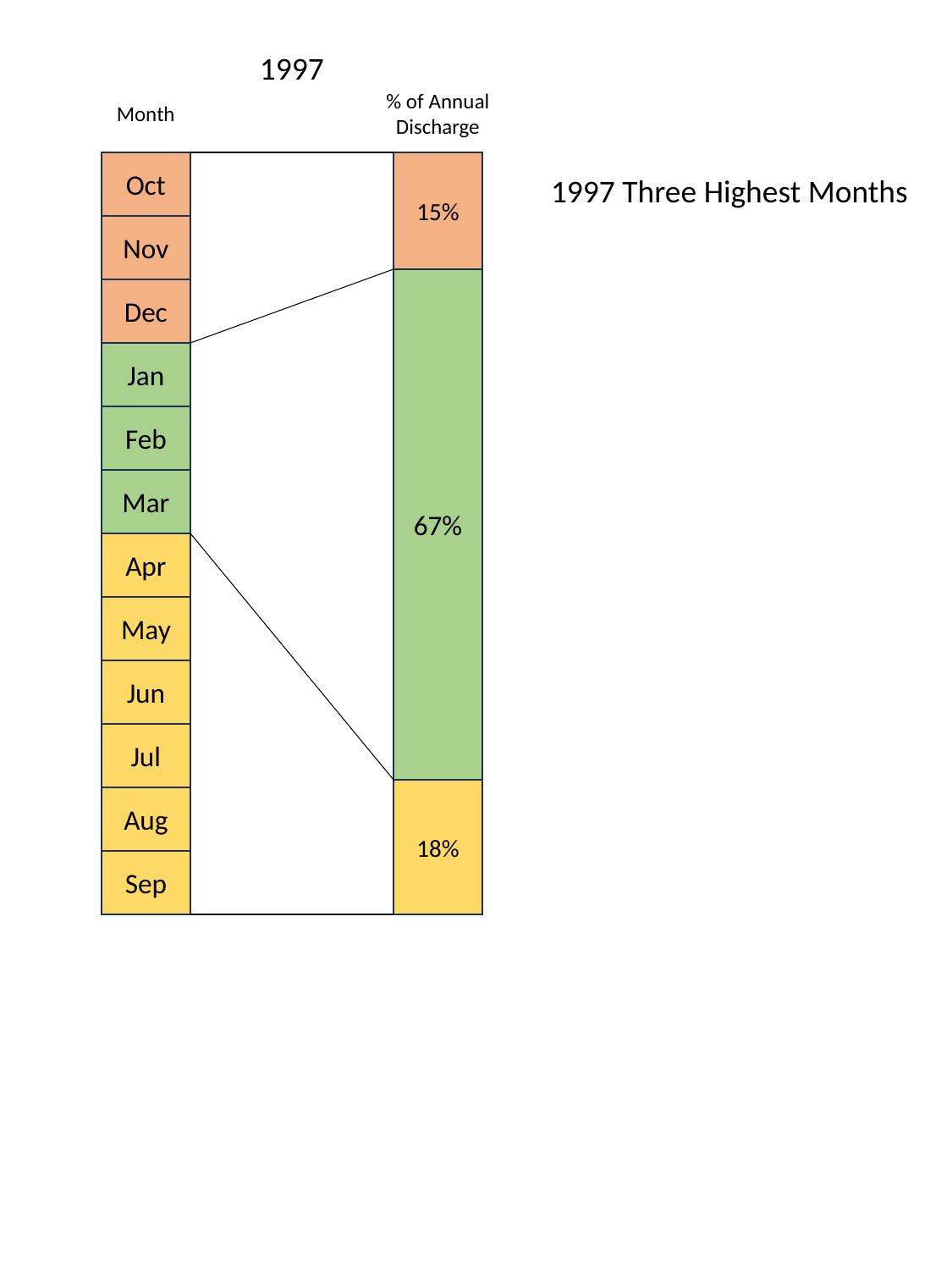

1997
% of Annual Discharge
Month
Oct
15%
1997 Three Highest Months
Nov
67%
Dec
Jan
Feb
Mar
Apr
May
Jun
Jul
18%
Aug
Sep